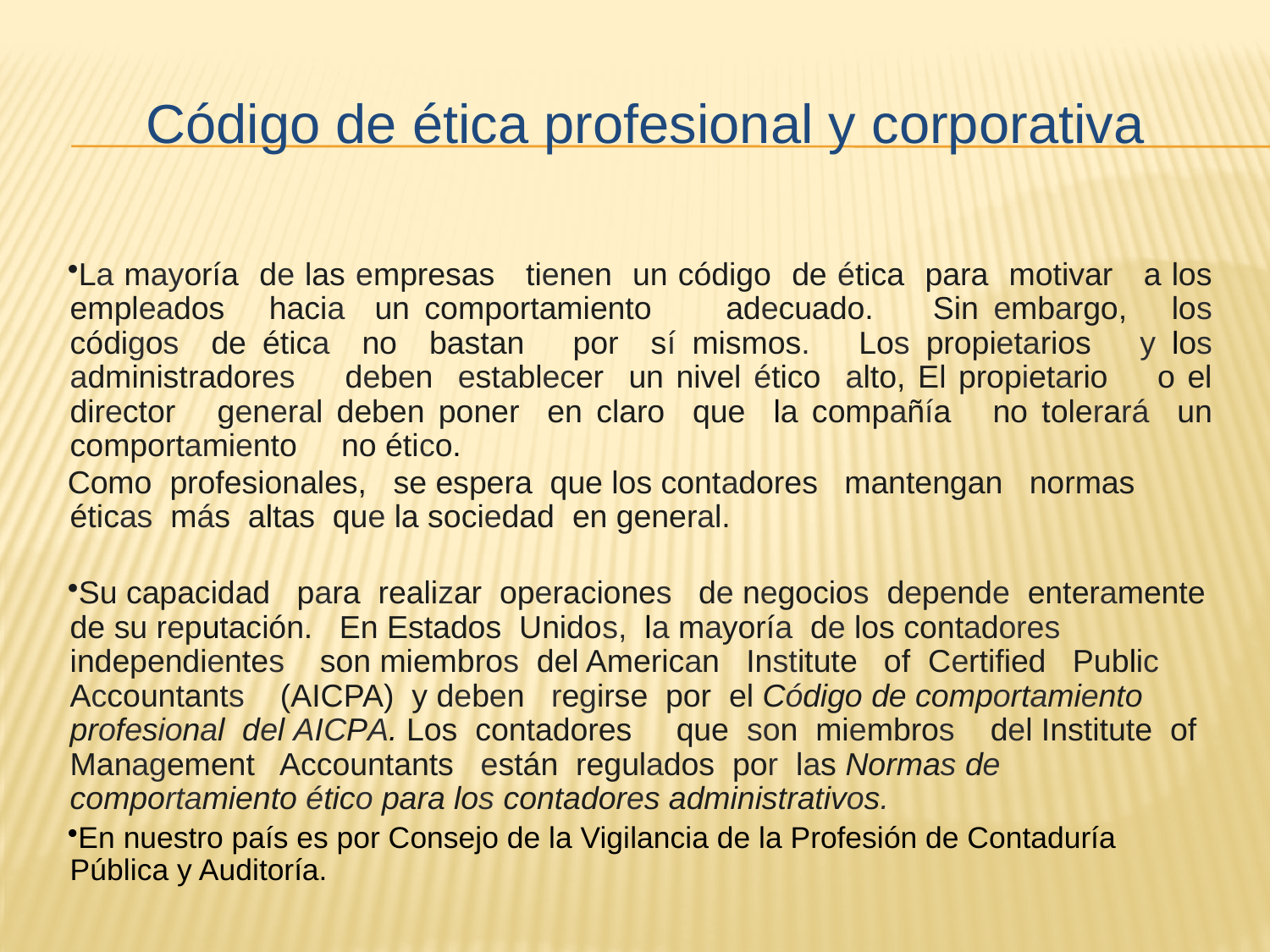

Código de ética profesional y corporativa

La mayoría  de las empresas   tienen  un código  de ética  para  motivar   a los empleados   hacia  un comportamiento     adecuado.    Sin embargo,   los códigos  de ética  no  bastan   por  sí mismos.   Los propietarios   y los administradores    deben  establecer  un nivel ético  alto, El propietario    o el director   general deben poner  en claro  que  la compañía   no tolerará  un comportamiento     no ético.
Como  profesionales,   se espera  que los contadores   mantengan   normas   éticas  más  altas  que la sociedad  en general.

Su capacidad   para  realizar  operaciones   de negocios  depende  enteramente de su reputación.   En Estados  Unidos,  la mayoría  de los contadores   independientes    son miembros  del American   Institute   of  Certified   Public  Accountants    (AICPA)  y deben   regirse  por  el Código de comportamiento   profesional  del AICPA. Los  contadores     que  son  miembros    del Institute  of Management   Accountants   están  regulados  por  las Normas de comportamiento ético para los contadores administrativos.
En nuestro país es por Consejo de la Vigilancia de la Profesión de Contaduría Pública y Auditoría.